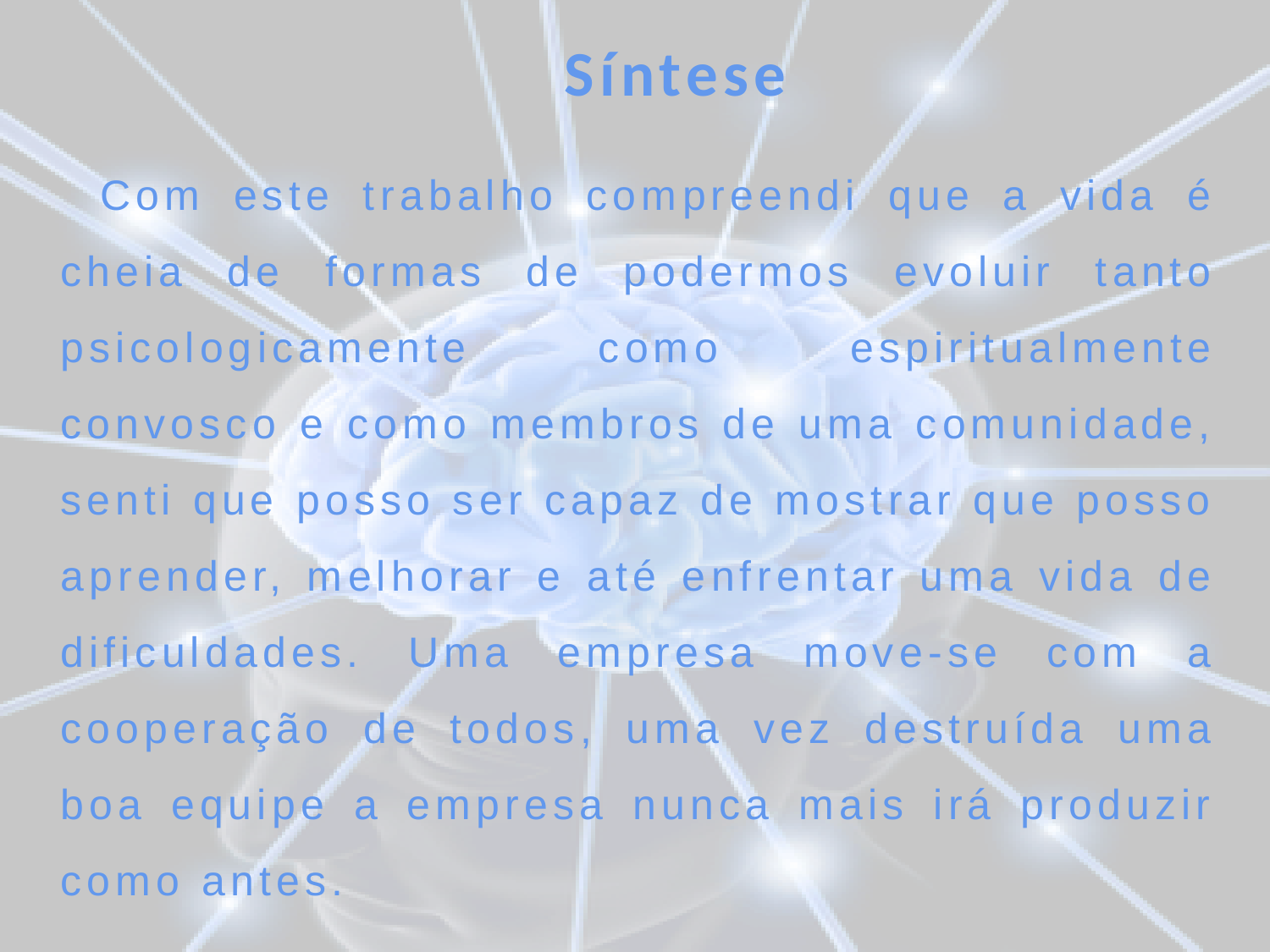

# Síntese
Com este trabalho compreendi que a vida é cheia de formas de podermos evoluir tanto psicologicamente como espiritualmente convosco e como membros de uma comunidade, senti que posso ser capaz de mostrar que posso aprender, melhorar e até enfrentar uma vida de dificuldades. Uma empresa move-se com a cooperação de todos, uma vez destruída uma boa equipe a empresa nunca mais irá produzir como antes.